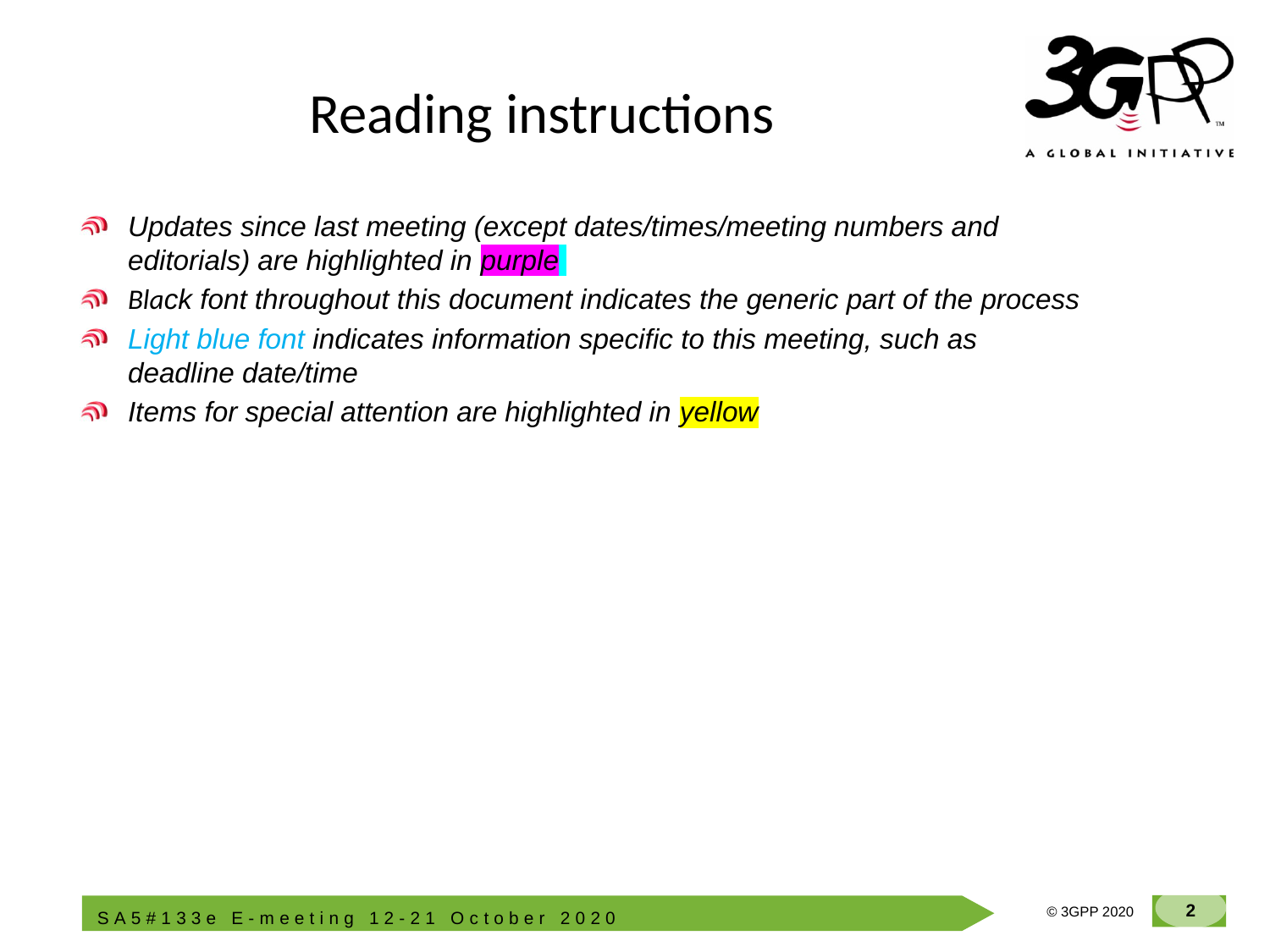

# Reading instructions
Updates since last meeting (except dates/times/meeting numbers and editorials) are highlighted in purple
Black font throughout this document indicates the generic part of the process
Light blue font indicates information specific to this meeting, such as deadline date/time
Items for special attention are highlighted in yellow